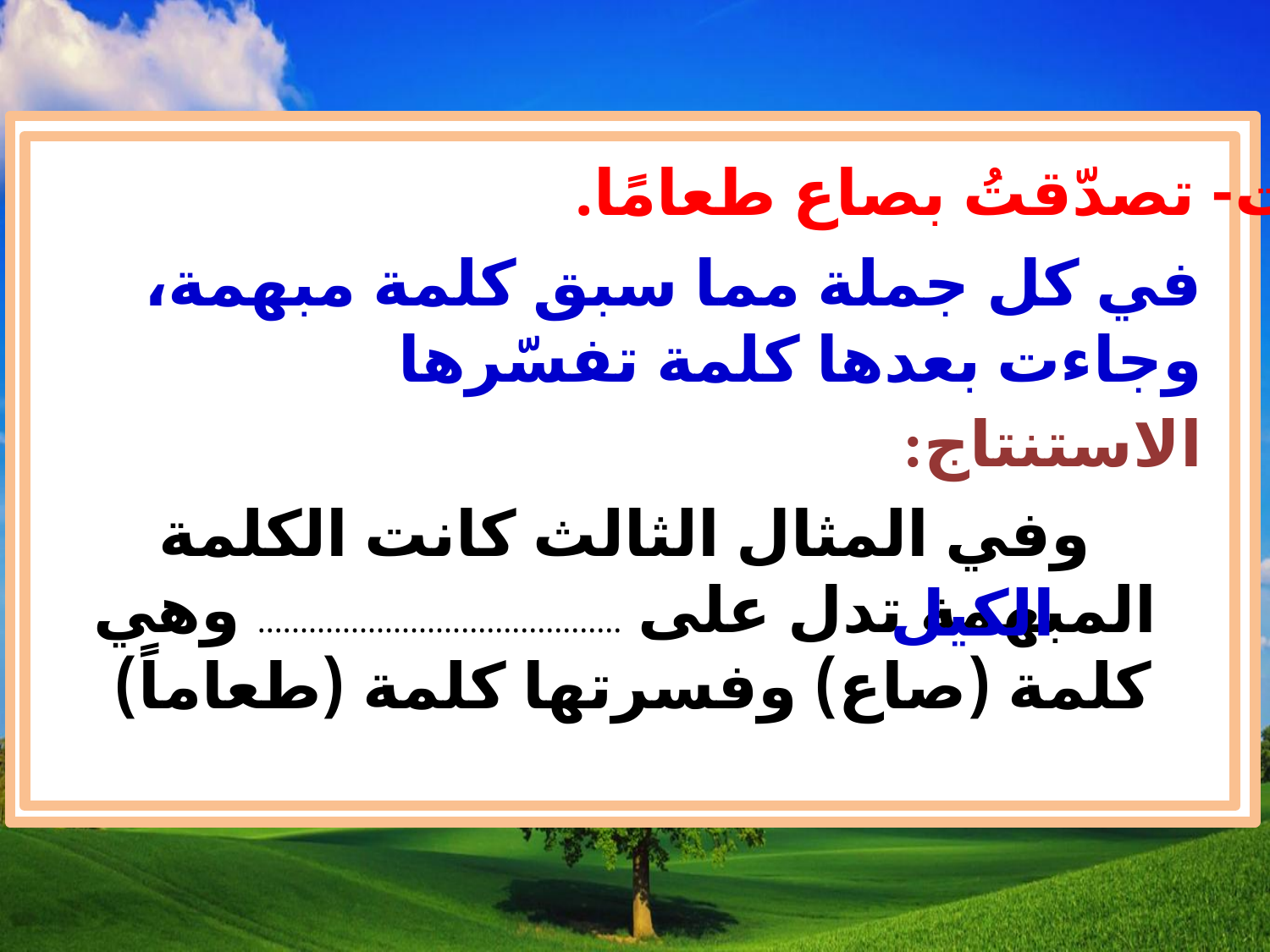

ت- تصدّقتُ بصاع طعامًا.
في كل جملة مما سبق كلمة مبهمة، وجاءت بعدها كلمة تفسّرها
الاستنتاج:
وفي المثال الثالث كانت الكلمة المبهمة تدل على ........................................... وهي كلمة (صاع) وفسرتها كلمة (طعاماً)
الكيل